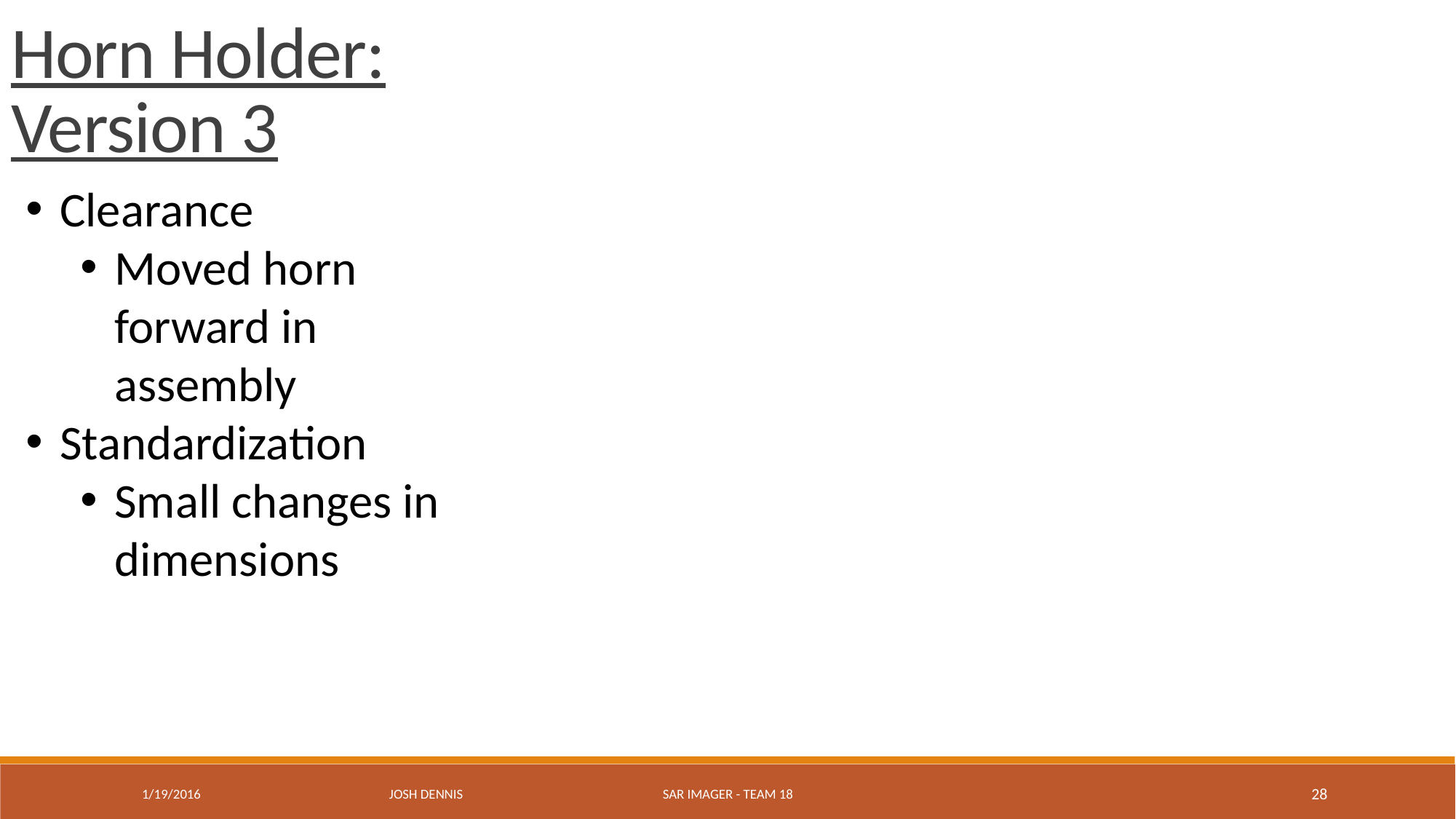

Horn Holder:
Version 3
Clearance
Moved horn forward in assembly
Standardization
Small changes in dimensions

Josh Dennis
1/19/2016
SAR Imager - Team 18
28